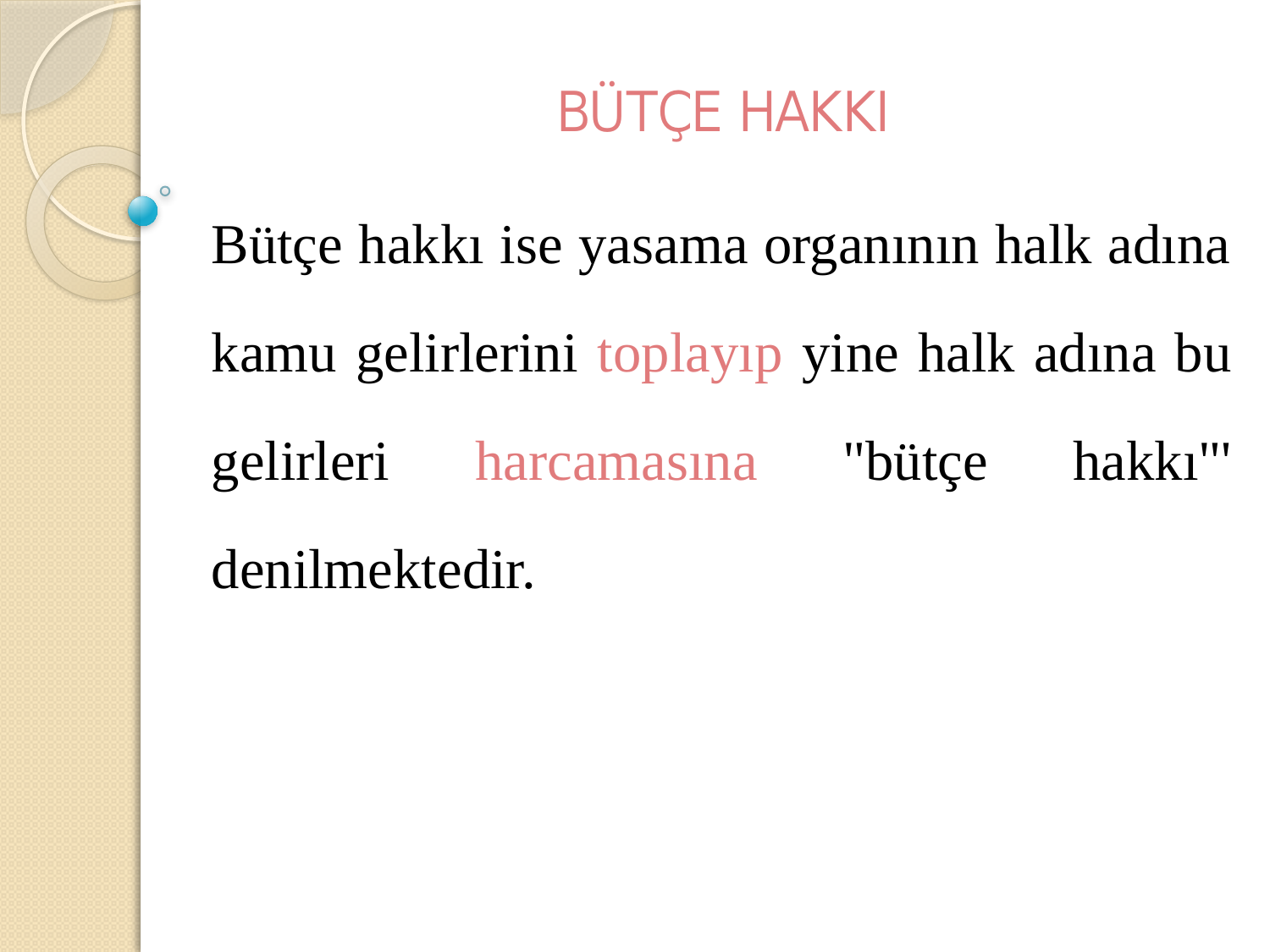

# BÜTÇE HAKKI
Bütçe hakkı ise yasama organının halk adına kamu gelirlerini toplayıp yine halk adına bu gelirleri harcamasına "bütçe hakkı"' denilmektedir.